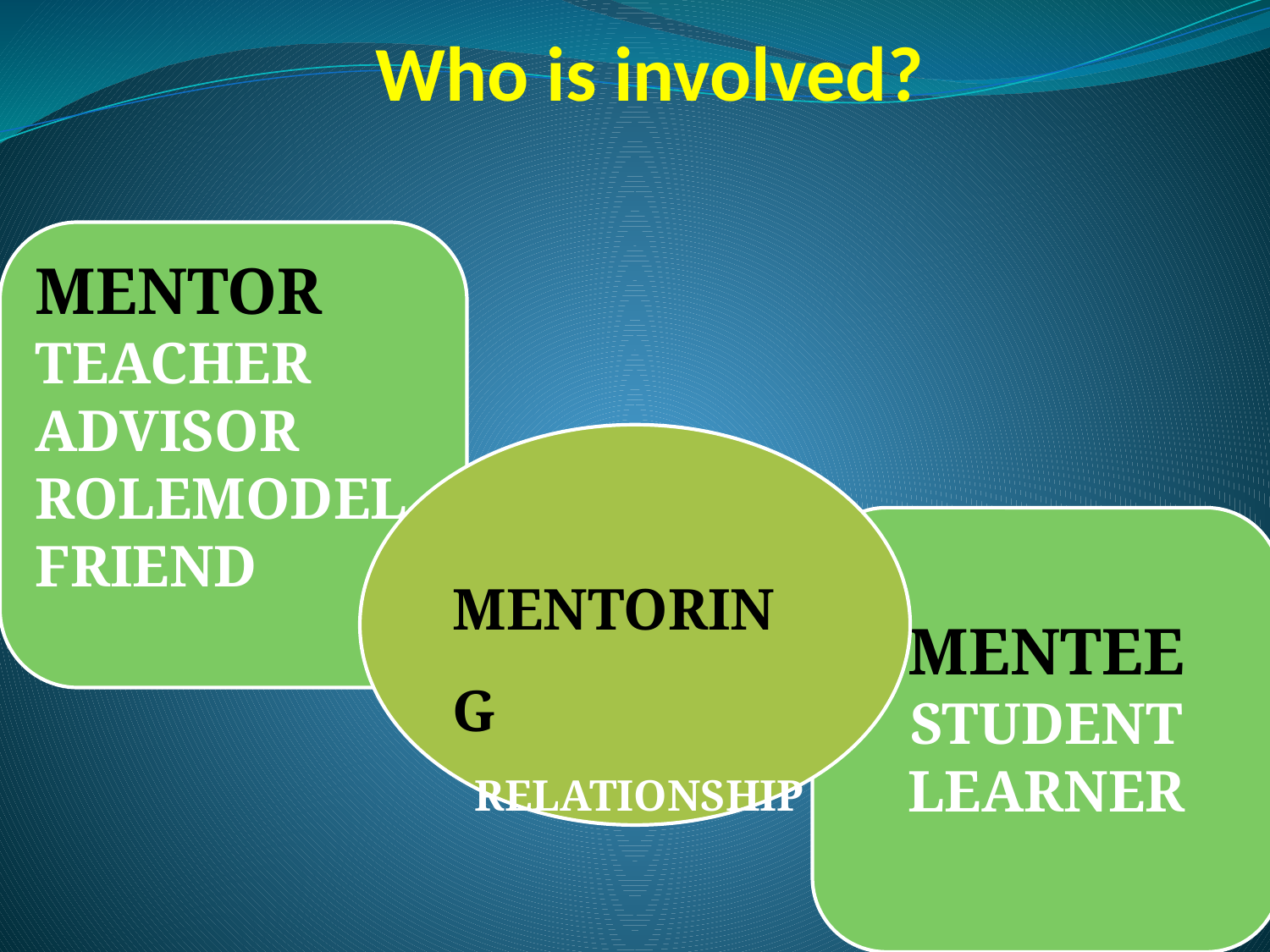

# Who is involved?
MENTOR
TEACHER
ADVISOR
ROLEMODEL
FRIEND

MENTORING
  RELATIONSHIP

MENTEE
STUDENT
LEARNER